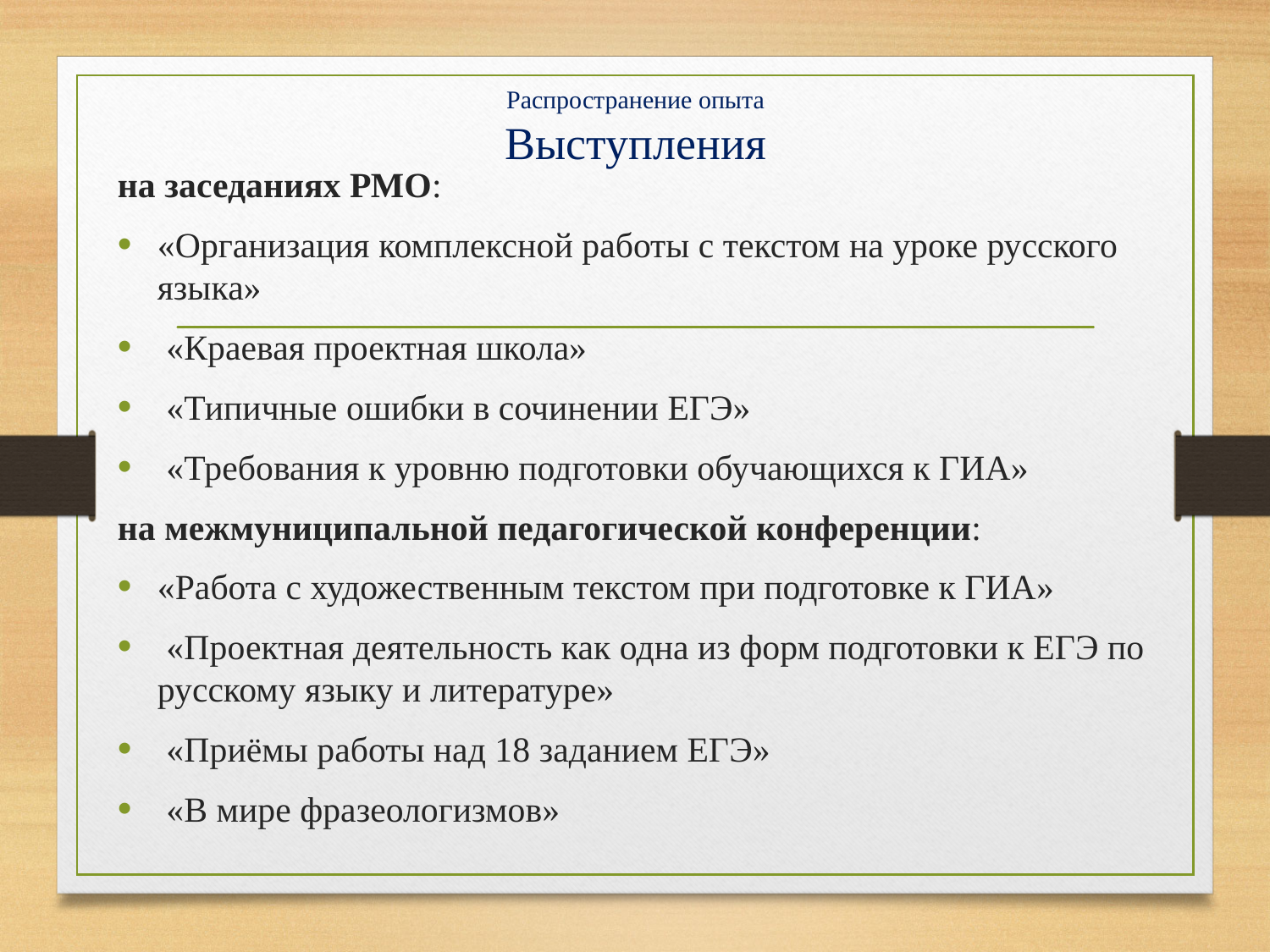

# Распространение опыта Выступления
на заседаниях РМО:
«Организация комплексной работы с текстом на уроке русского языка»
 «Краевая проектная школа»
 «Типичные ошибки в сочинении ЕГЭ»
 «Требования к уровню подготовки обучающихся к ГИА»
на межмуниципальной педагогической конференции:
«Работа с художественным текстом при подготовке к ГИА»
 «Проектная деятельность как одна из форм подготовки к ЕГЭ по русскому языку и литературе»
 «Приёмы работы над 18 заданием ЕГЭ»
 «В мире фразеологизмов»